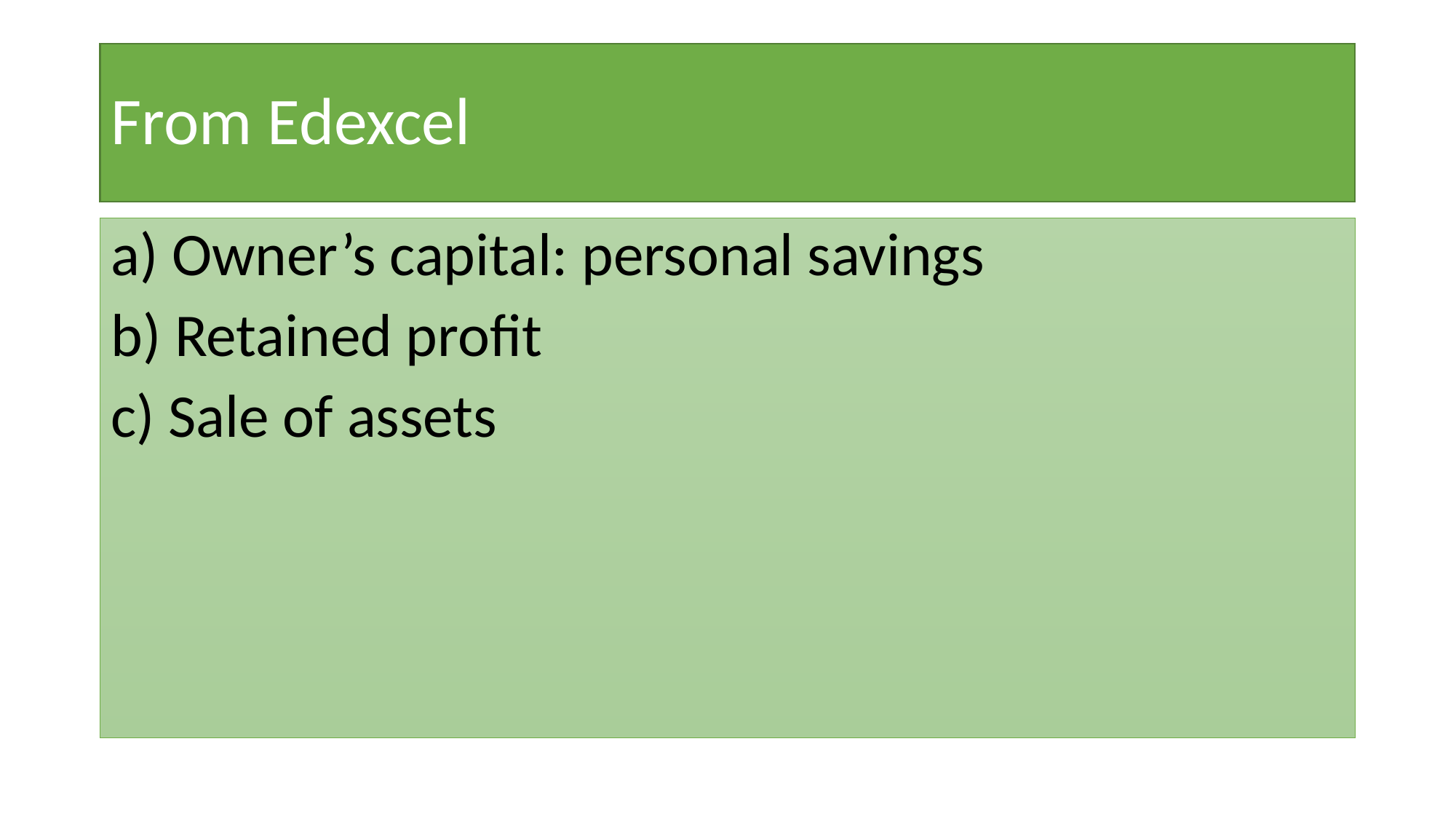

# From Edexcel
a) Owner’s capital: personal savings
b) Retained profit
c) Sale of assets